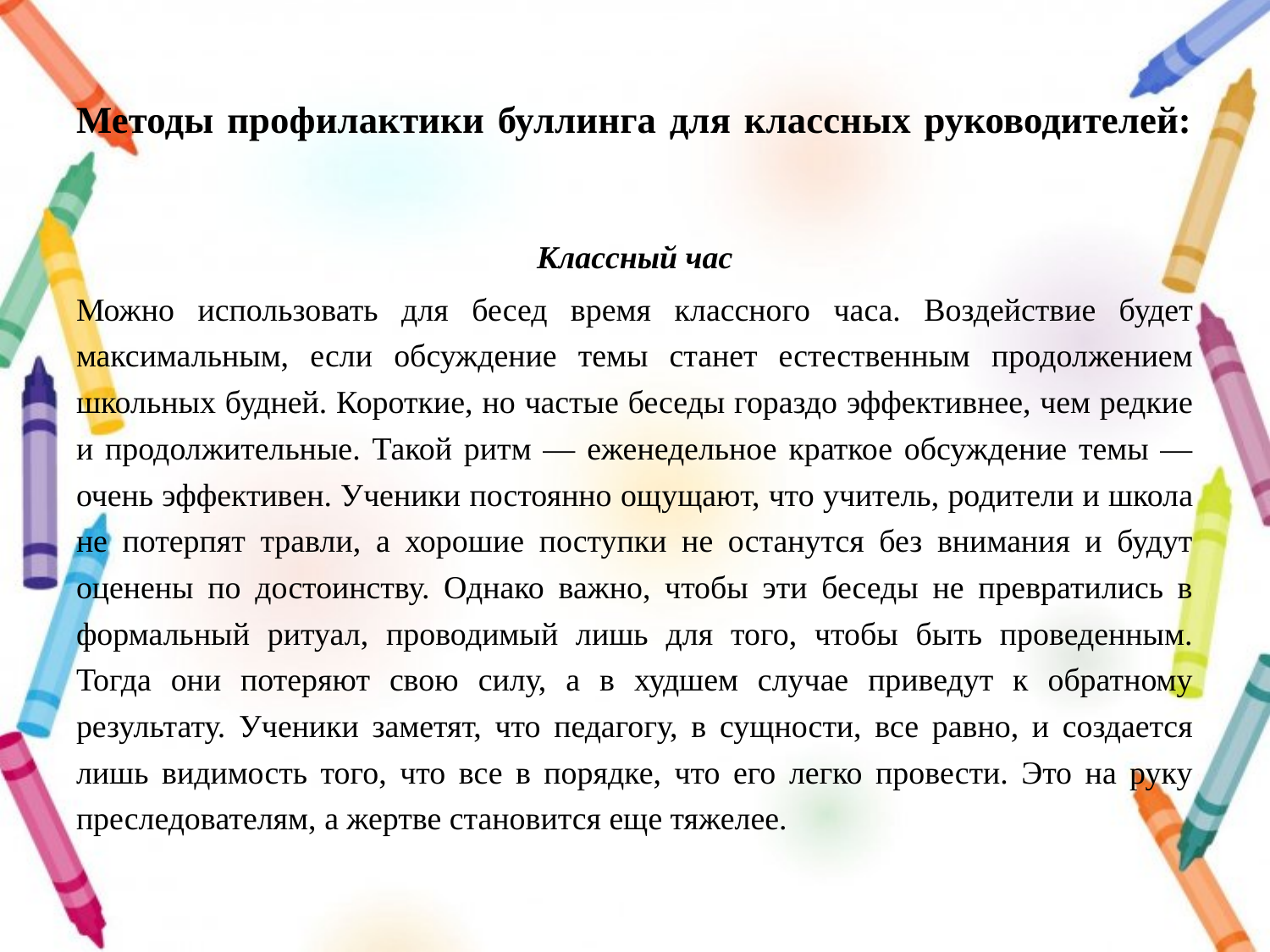

# Методы профилактики буллинга для классных руководителей:
Классный час
Можно использовать для бесед время классного часа. Воздействие будет максимальным, если обсуждение темы станет естественным продолжением школьных будней. Короткие, но частые беседы гораздо эффективнее, чем редкие и продолжительные. Такой ритм — еженедельное краткое обсуждение темы — очень эффективен. Ученики постоянно ощущают, что учитель, родители и школа не потерпят травли, а хорошие поступки не останутся без внимания и будут оценены по достоинству. Однако важно, чтобы эти беседы не превратились в формальный ритуал, проводимый лишь для того, чтобы быть проведенным. Тогда они потеряют свою силу, а в худшем случае приведут к обратному результату. Ученики заметят, что педагогу, в сущности, все равно, и создается лишь видимость того, что все в порядке, что его легко провести. Это на руку преследователям, а жертве становится еще тяжелее.